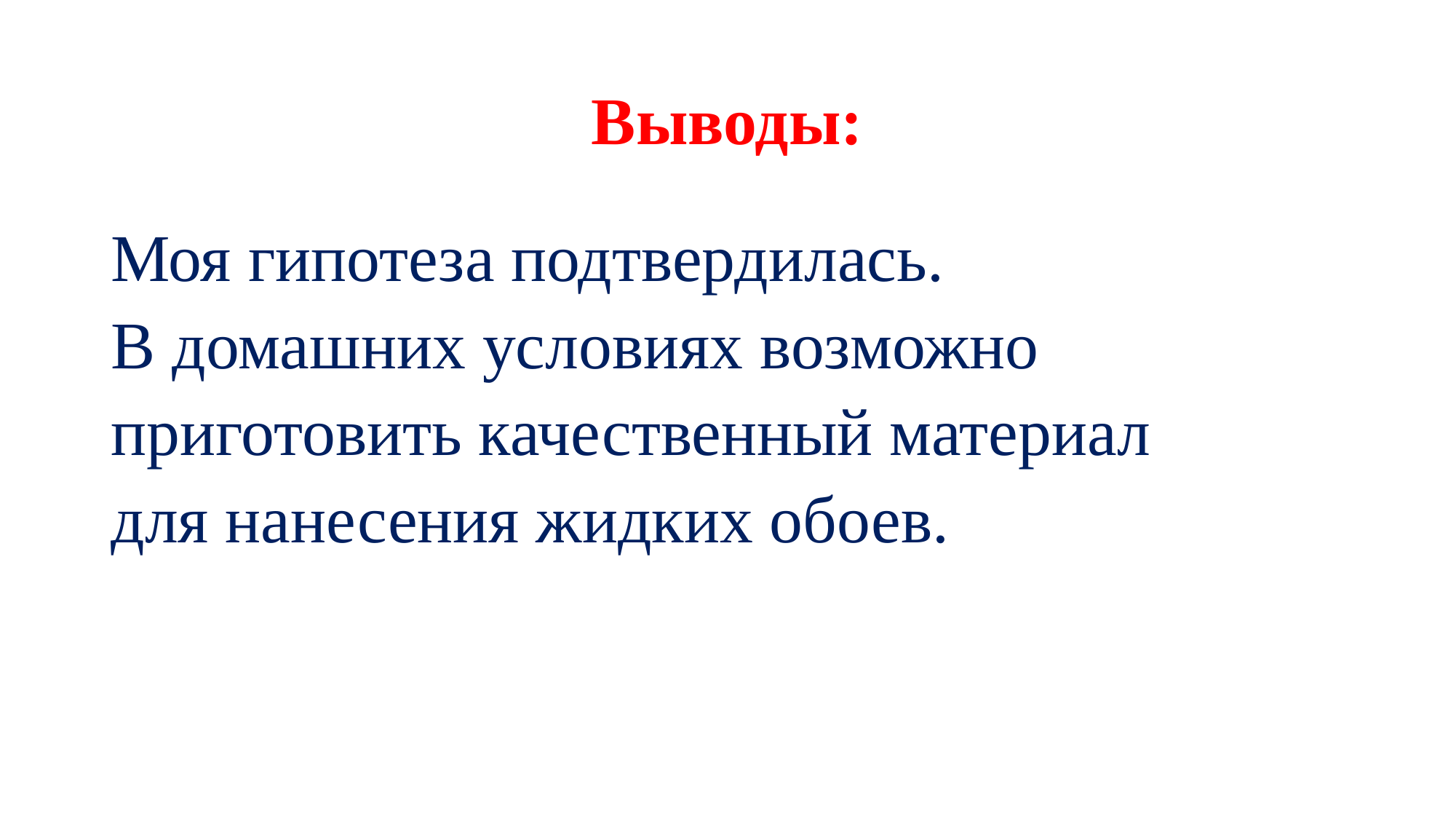

# Выводы:
Моя гипотеза подтвердилась.
В домашних условиях возможно
приготовить качественный материал
для нанесения жидких обоев.